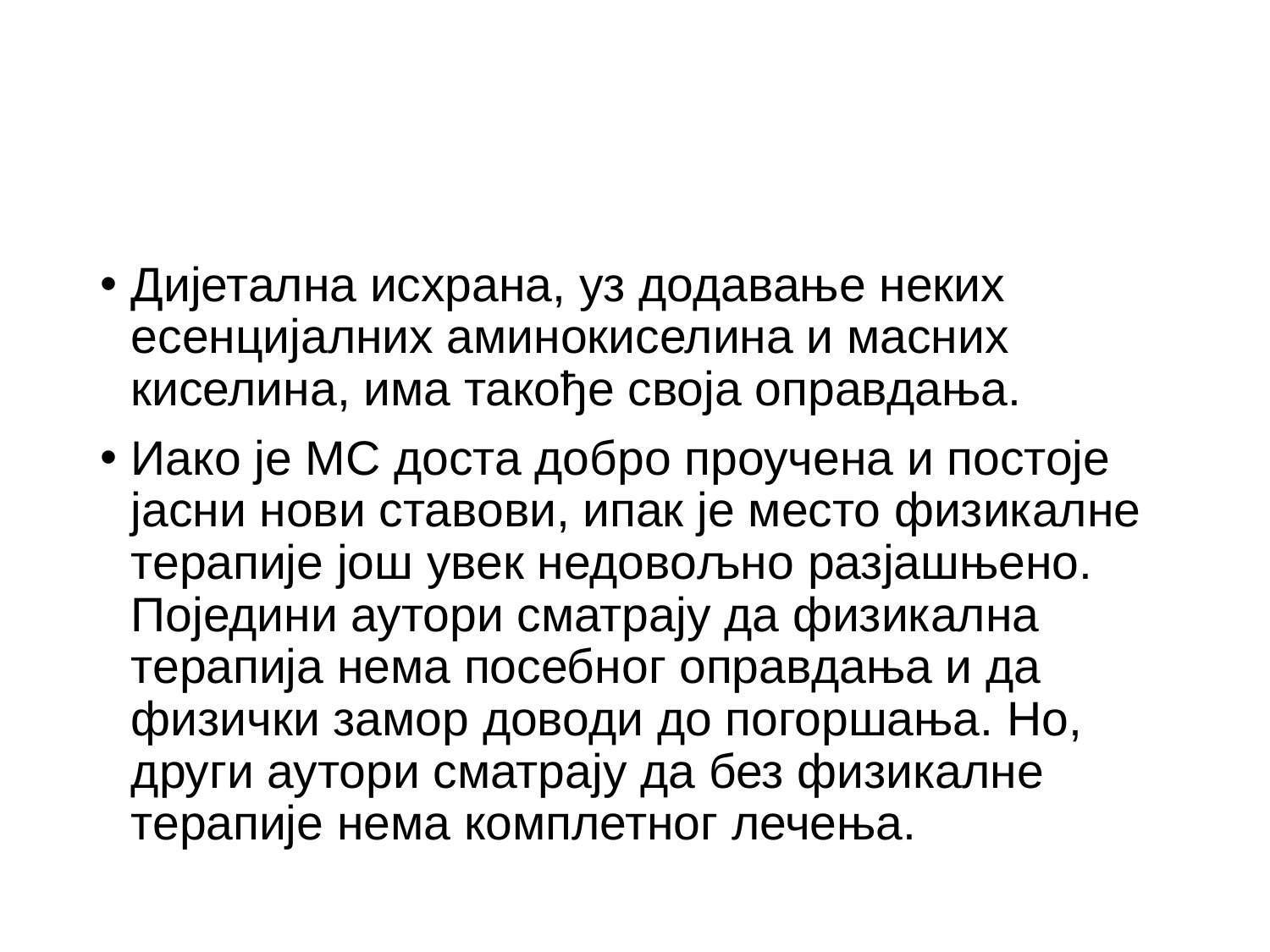

Дијетална исхрана, уз додавање неких есенцијалних аминокиселина и масних киселина, има такође своја оправдања.
Иако је МС доста добро проучена и постоје јасни нови ставови, ипак је место физикалне терапије још увек недовољно разјашњено. Поједини аутори сматрају да физикална терапија нема посебног оправдања и да физички замор доводи до погоршања. Но, други аутори сматрају да без физикалне терапије нема комплетног лечења.